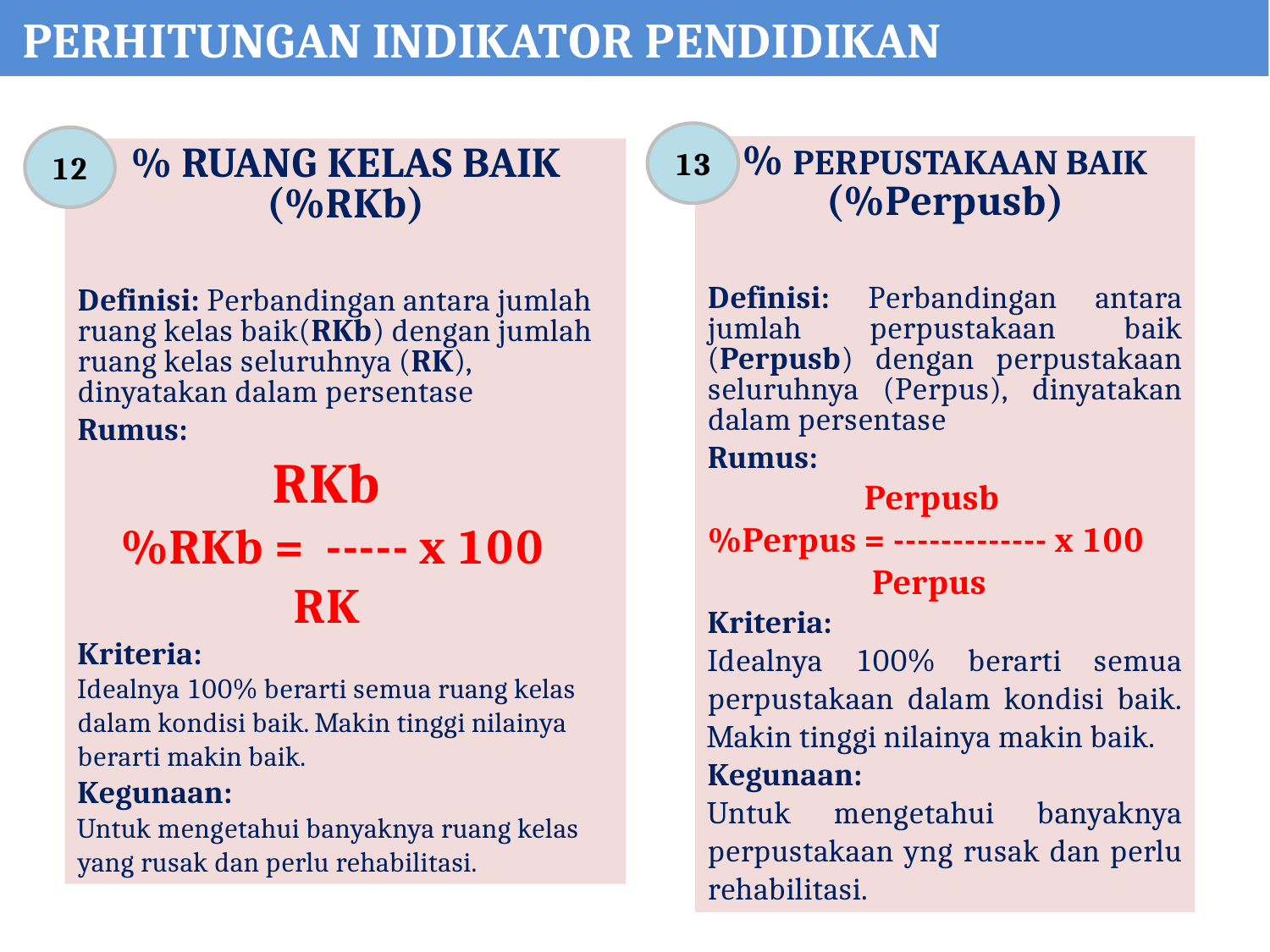

PERHITUNGAN INDIKATOR PENDIDIKAN
13
12
% PERPUSTAKAAN BAIK (%Perpusb)

Definisi: Perbandingan antara jumlah perpustakaan baik (Perpusb) dengan perpustakaan seluruhnya (Perpus), dinyatakan dalam persentase
Rumus:
                    Perpusb
%Perpus = ------------- x 100
                     Perpus
Kriteria:
Idealnya 100% berarti semua perpustakaan dalam kondisi baik. Makin tinggi nilainya makin baik.
Kegunaan:
Untuk mengetahui banyaknya perpustakaan yng rusak dan perlu rehabilitasi.
% RUANG KELAS BAIK (%RKb)

Definisi: Perbandingan antara jumlah ruang kelas baik(RKb) dengan jumlah ruang kelas seluruhnya (RK), dinyatakan dalam persentase
Rumus:
                  RKb
    %RKb =  ----- x 100
                    RK
Kriteria:
Idealnya 100% berarti semua ruang kelas dalam kondisi baik. Makin tinggi nilainya berarti makin baik.
Kegunaan:
Untuk mengetahui banyaknya ruang kelas yang rusak dan perlu rehabilitasi.